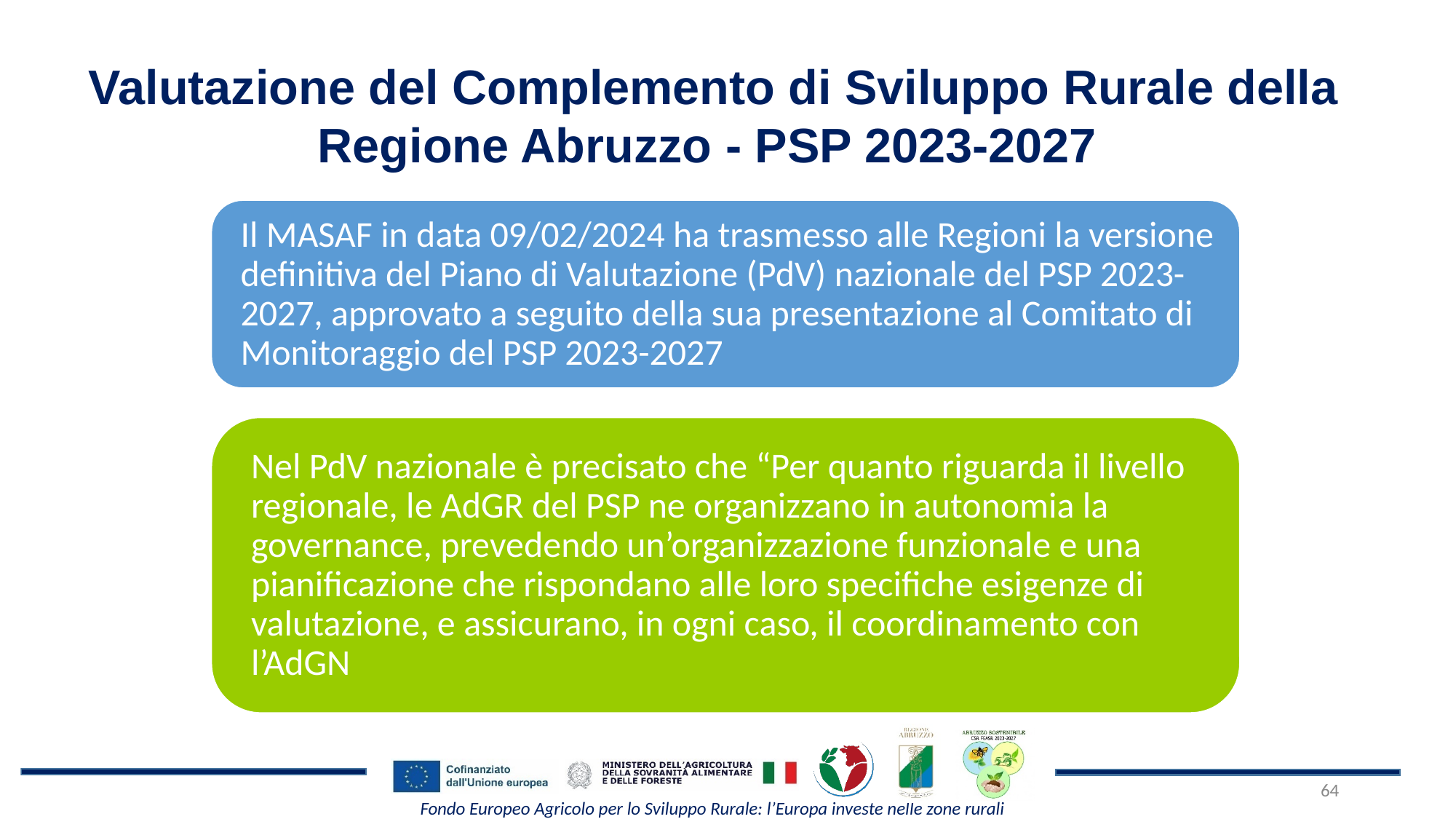

Valutazione del Complemento di Sviluppo Rurale della Regione Abruzzo - PSP 2023-2027

Il MASAF in data 09/02/2024 ha trasmesso alle Regioni la versione definitiva del Piano di Valutazione (PdV) nazionale del PSP 2023-2027, approvato a seguito della sua presentazione al Comitato di Monitoraggio del PSP 2023-2027
Nel PdV nazionale è precisato che “Per quanto riguarda il livello regionale, le AdGR del PSP ne organizzano in autonomia la governance, prevedendo un’organizzazione funzionale e una pianificazione che rispondano alle loro specifiche esigenze di valutazione, e assicurano, in ogni caso, il coordinamento con l’AdGN